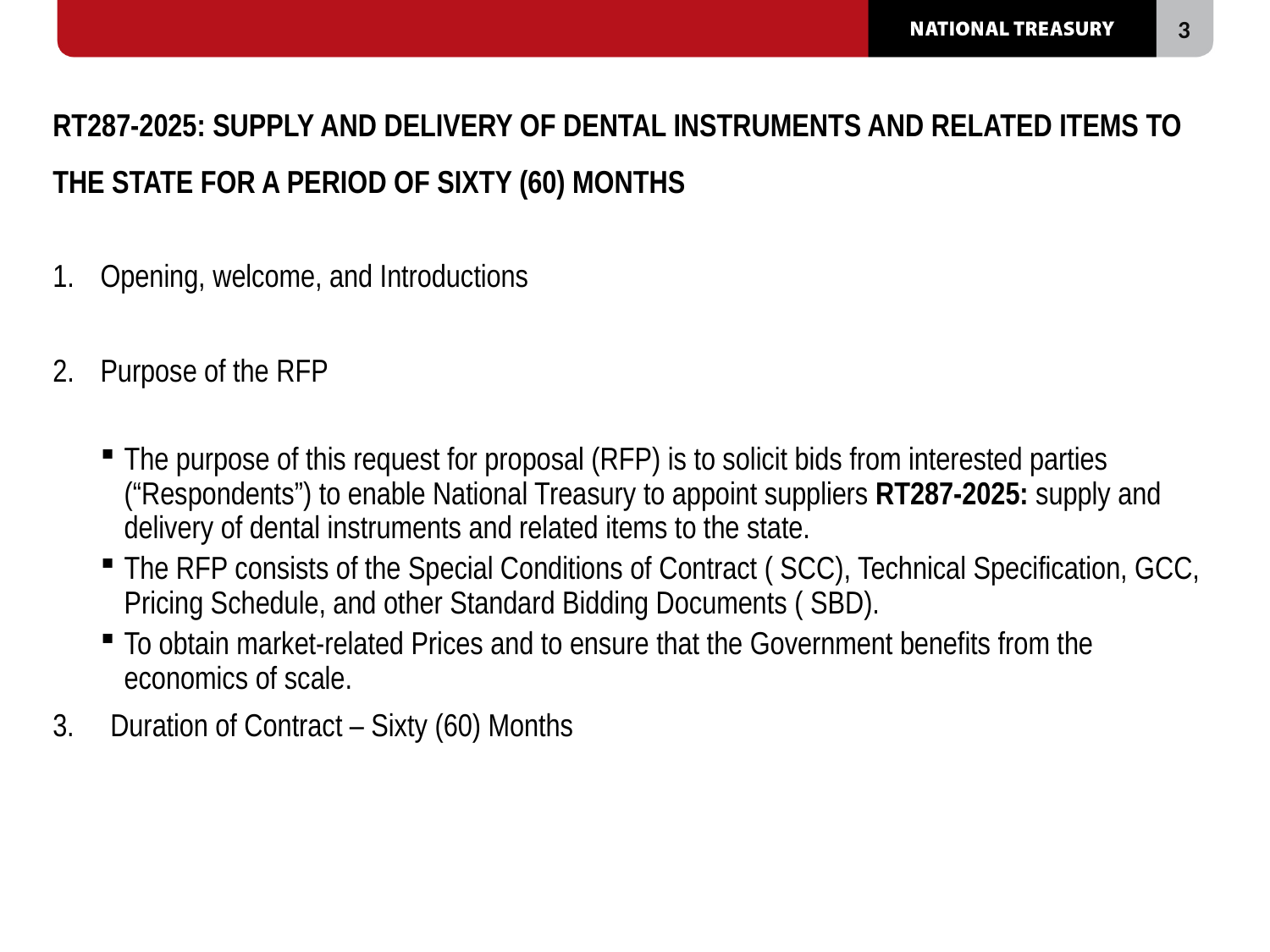

# RT287-2025: SUPPLY AND DELIVERY OF DENTAL INSTRUMENTS AND RELATED ITEMS TO THE STATE FOR A PERIOD OF SIXTY (60) MONTHS
Opening, welcome, and Introductions

Purpose of the RFP

The purpose of this request for proposal (RFP) is to solicit bids from interested parties (“Respondents”) to enable National Treasury to appoint suppliers RT287-2025: supply and delivery of dental instruments and related items to the state.
The RFP consists of the Special Conditions of Contract ( SCC), Technical Specification, GCC, Pricing Schedule, and other Standard Bidding Documents ( SBD).
To obtain market-related Prices and to ensure that the Government benefits from the economics of scale.
3.     Duration of Contract – Sixty (60) Months